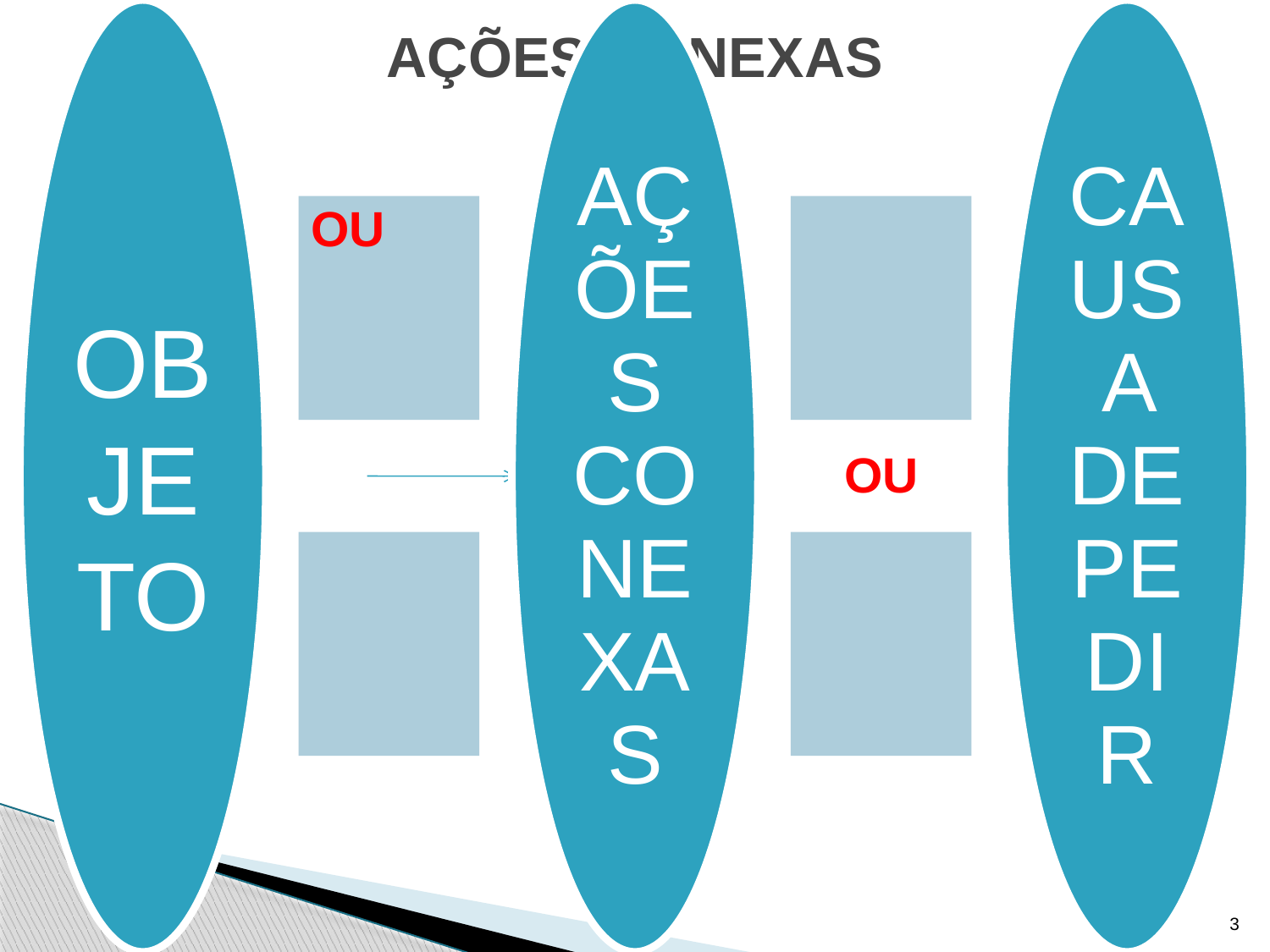

# AÇÕES CONEXAS
OBJETO
OU
AÇÕES
CONEXAS
OU
CAUSA DE PEDIR
3